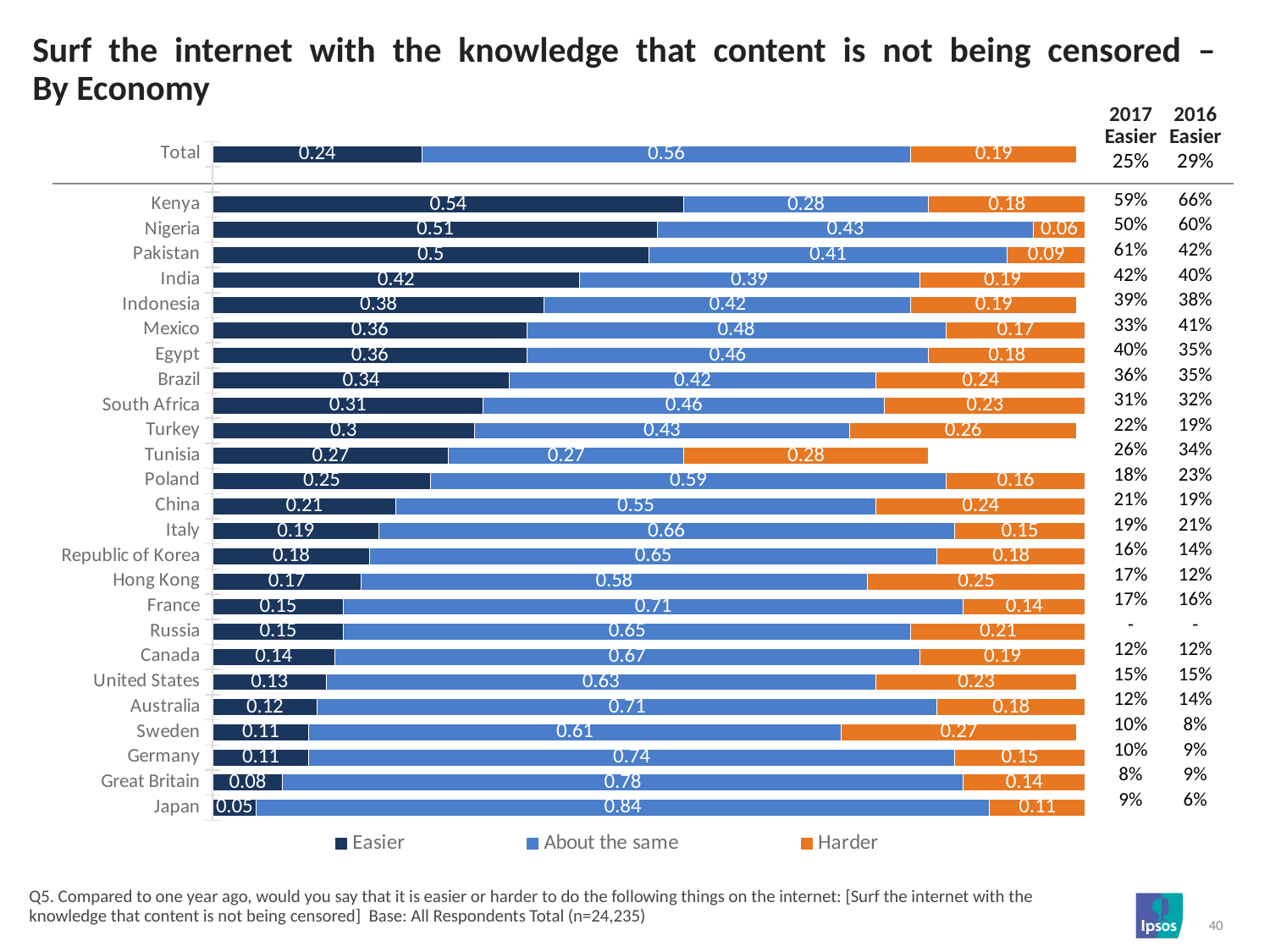

# Surf the internet with the knowledge that content is not being censored – By Economy
| 2017 Easier | 2016 Easier |
| --- | --- |
| 25% | 29% |
| 59% | 66% |
| 50% | 60% |
| 61% | 42% |
| 42% | 40% |
| 39% | 38% |
| 33% | 41% |
| 40% | 35% |
| 36% | 35% |
| 31% | 32% |
| 22% | 19% |
| 26% | 34% |
| 18% | 23% |
| 21% | 19% |
| 19% | 21% |
| 16% | 14% |
| 17% | 12% |
| 17% | 16% |
| - | - |
| 12% | 12% |
| 15% | 15% |
| 12% | 14% |
| 10% | 8% |
| 10% | 9% |
| 8% | 9% |
| 9% | 6% |

### Chart

| Category | Easier | About the same | Harder |
|---|---|---|---|
| Total | 0.24 | 0.56 | 0.19 |
|  | None | None | None |
| Kenya | 0.54 | 0.28 | 0.18 |
| Nigeria | 0.51 | 0.43 | 0.06 |
| Pakistan | 0.5 | 0.41 | 0.09 |
| India | 0.42 | 0.39 | 0.19 |
| Indonesia | 0.38 | 0.42 | 0.19 |
| Mexico | 0.36 | 0.48 | 0.17 |
| Egypt | 0.36 | 0.46 | 0.18 |
| Brazil | 0.34 | 0.42 | 0.24 |
| South Africa | 0.31 | 0.46 | 0.23 |
| Turkey | 0.3 | 0.43 | 0.26 |
| Tunisia | 0.27 | 0.27 | 0.28 |
| Poland | 0.25 | 0.59 | 0.16 |
| China | 0.21 | 0.55 | 0.24 |
| Italy | 0.19 | 0.66 | 0.15 |
| Republic of Korea | 0.18 | 0.65 | 0.18 |
| Hong Kong | 0.17 | 0.58 | 0.25 |
| France | 0.15 | 0.71 | 0.14 |
| Russia | 0.15 | 0.65 | 0.21 |
| Canada | 0.14 | 0.67 | 0.19 |
| United States | 0.13 | 0.63 | 0.23 |
| Australia | 0.12 | 0.71 | 0.18 |
| Sweden | 0.11 | 0.61 | 0.27 |
| Germany | 0.11 | 0.74 | 0.15 |
| Great Britain | 0.08 | 0.78 | 0.14 |
| Japan | 0.05 | 0.84 | 0.11 |
Q5. Compared to one year ago, would you say that it is easier or harder to do the following things on the internet: [Surf the internet with the knowledge that content is not being censored]  Base: All Respondents Total (n=24,235)